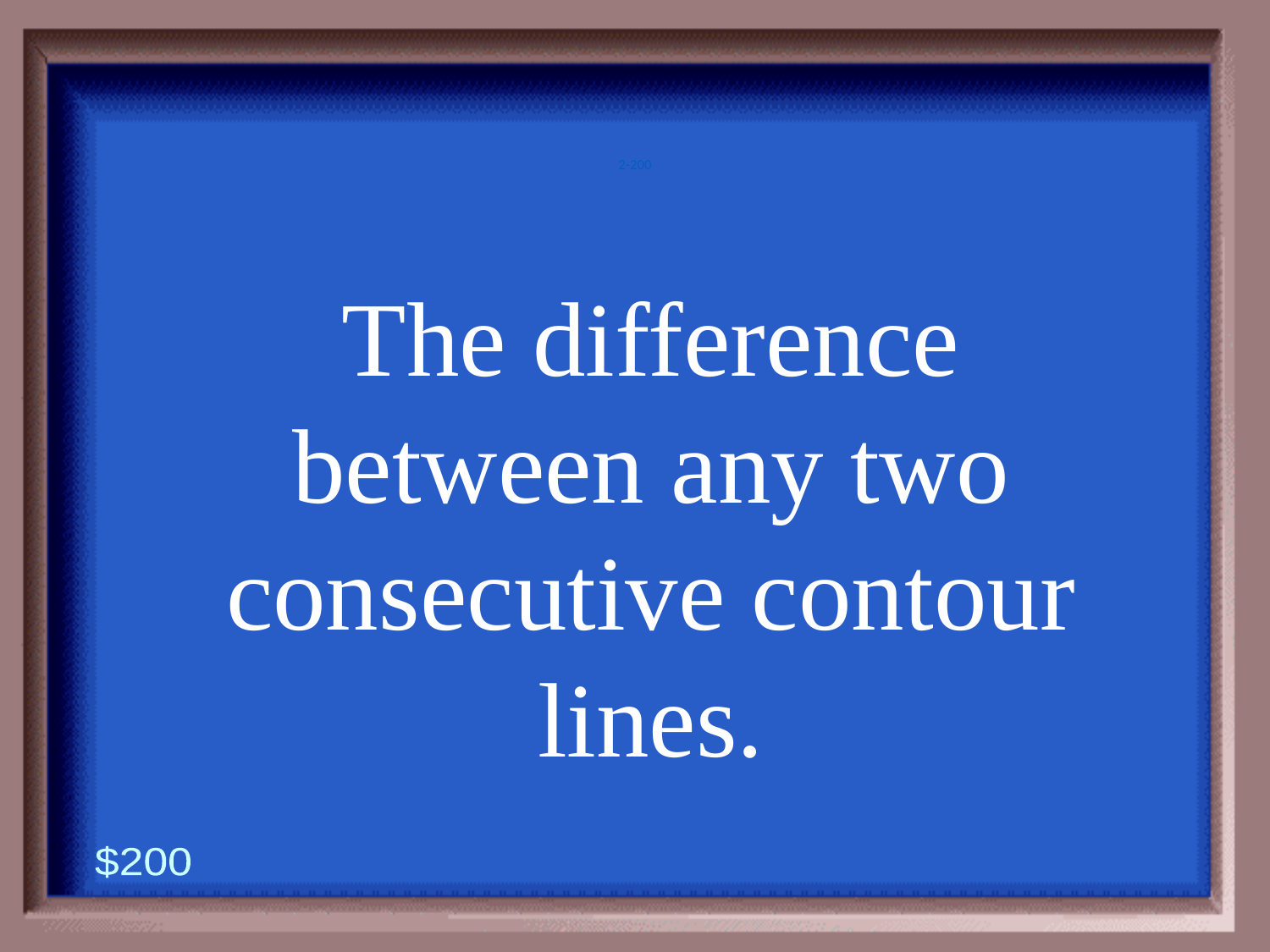

2-200
The difference between any two consecutive contour lines.
$200